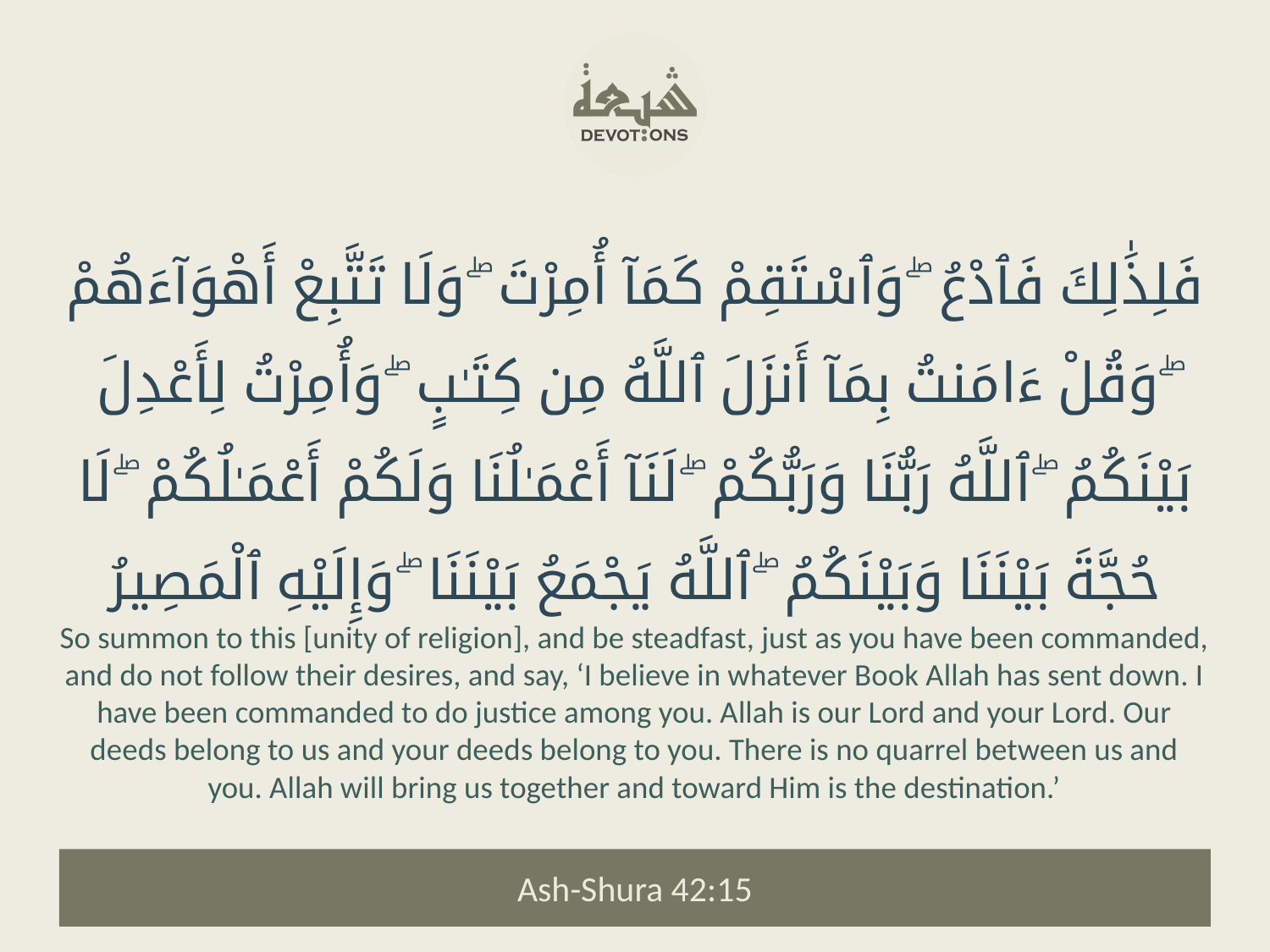

فَلِذَٰلِكَ فَٱدْعُ ۖ وَٱسْتَقِمْ كَمَآ أُمِرْتَ ۖ وَلَا تَتَّبِعْ أَهْوَآءَهُمْ ۖ وَقُلْ ءَامَنتُ بِمَآ أَنزَلَ ٱللَّهُ مِن كِتَـٰبٍ ۖ وَأُمِرْتُ لِأَعْدِلَ بَيْنَكُمُ ۖ ٱللَّهُ رَبُّنَا وَرَبُّكُمْ ۖ لَنَآ أَعْمَـٰلُنَا وَلَكُمْ أَعْمَـٰلُكُمْ ۖ لَا حُجَّةَ بَيْنَنَا وَبَيْنَكُمُ ۖ ٱللَّهُ يَجْمَعُ بَيْنَنَا ۖ وَإِلَيْهِ ٱلْمَصِيرُ
So summon to this [unity of religion], and be steadfast, just as you have been commanded, and do not follow their desires, and say, ‘I believe in whatever Book Allah has sent down. I have been commanded to do justice among you. Allah is our Lord and your Lord. Our deeds belong to us and your deeds belong to you. There is no quarrel between us and you. Allah will bring us together and toward Him is the destination.’
Ash-Shura 42:15